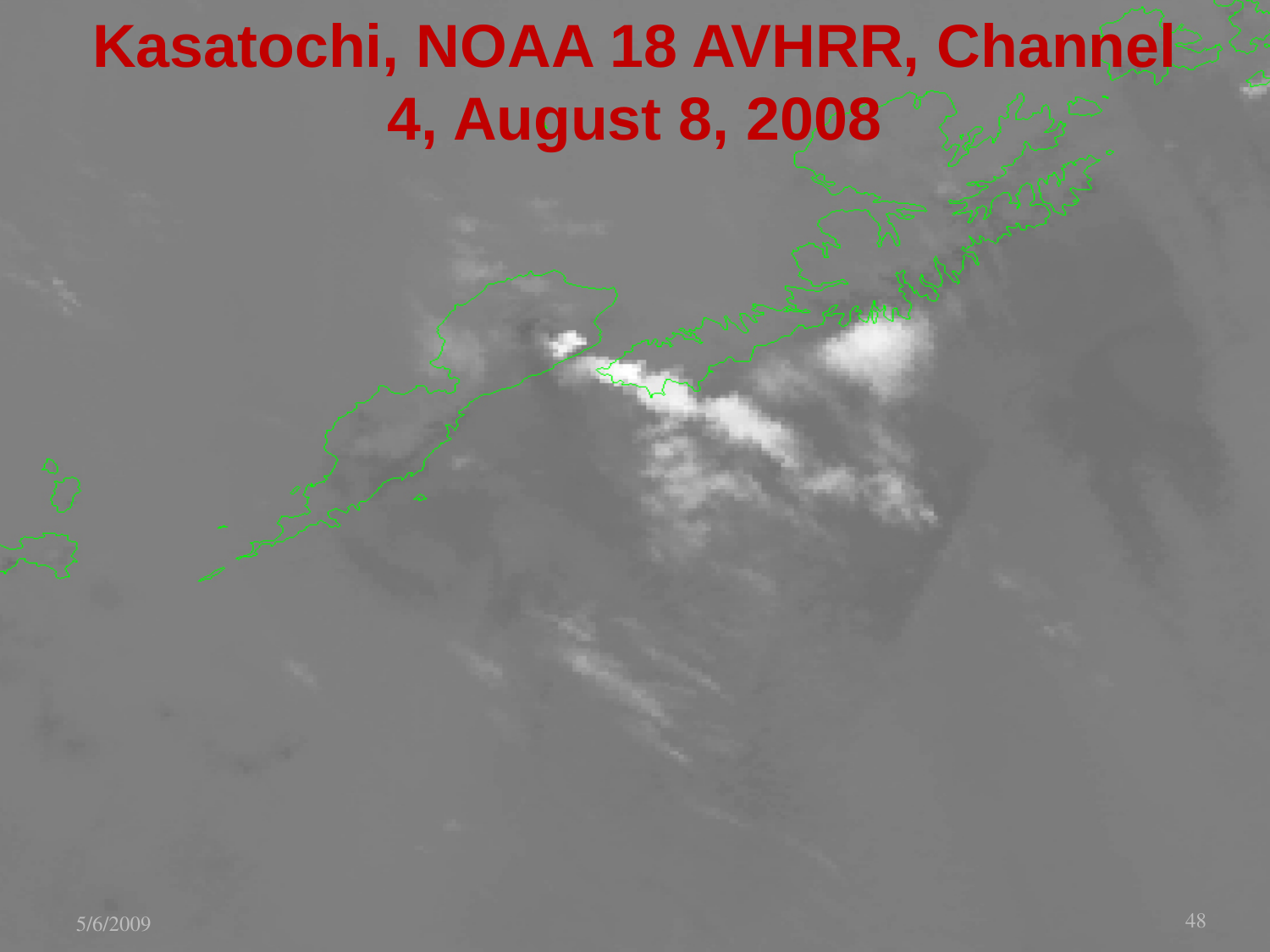

# Kasatochi, NOAA 18 AVHRR, Channel 4, August 8, 2008
5/6/2009
48